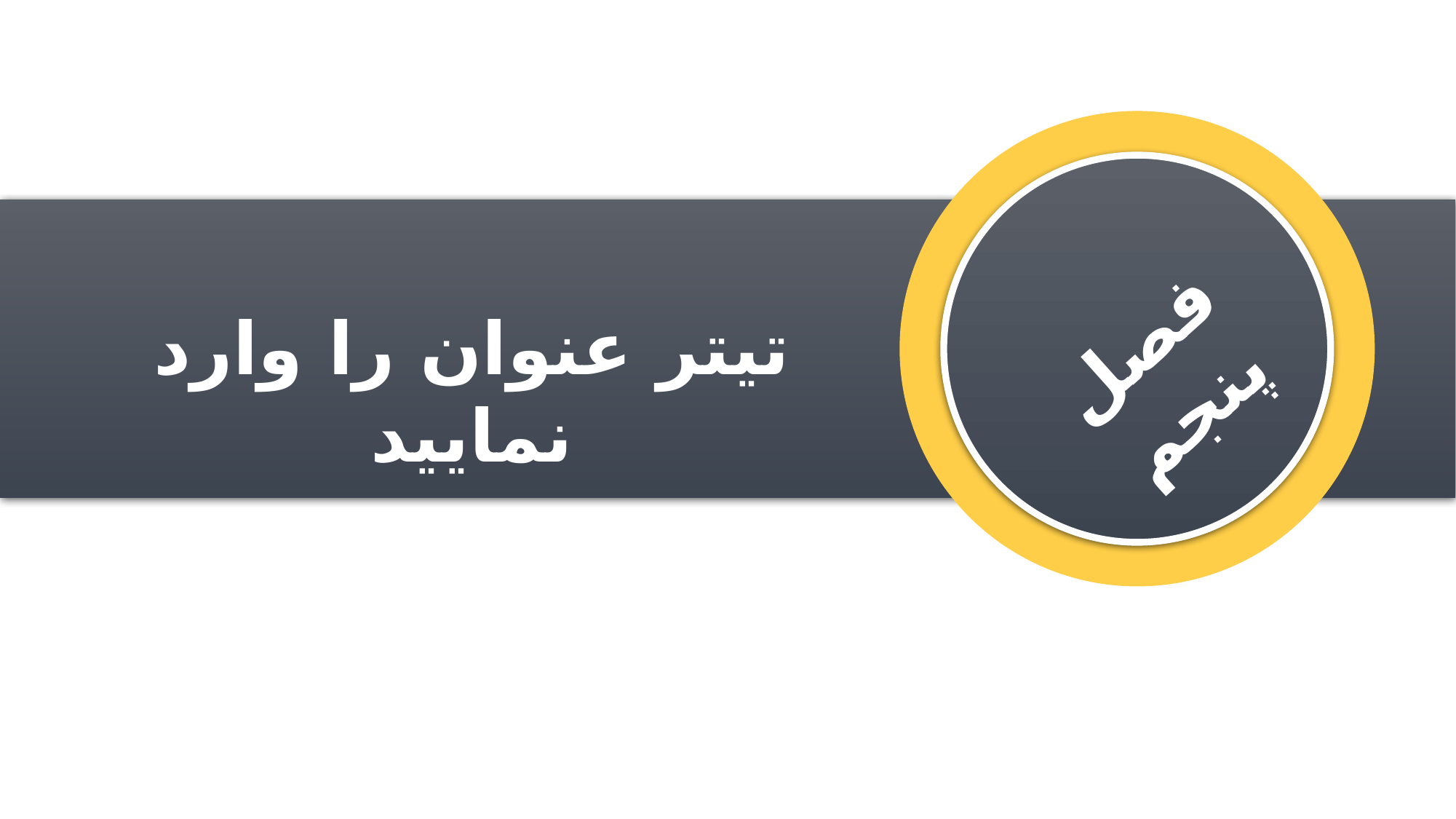

فصل پنجم
تیتر عنوان را وارد نمایید